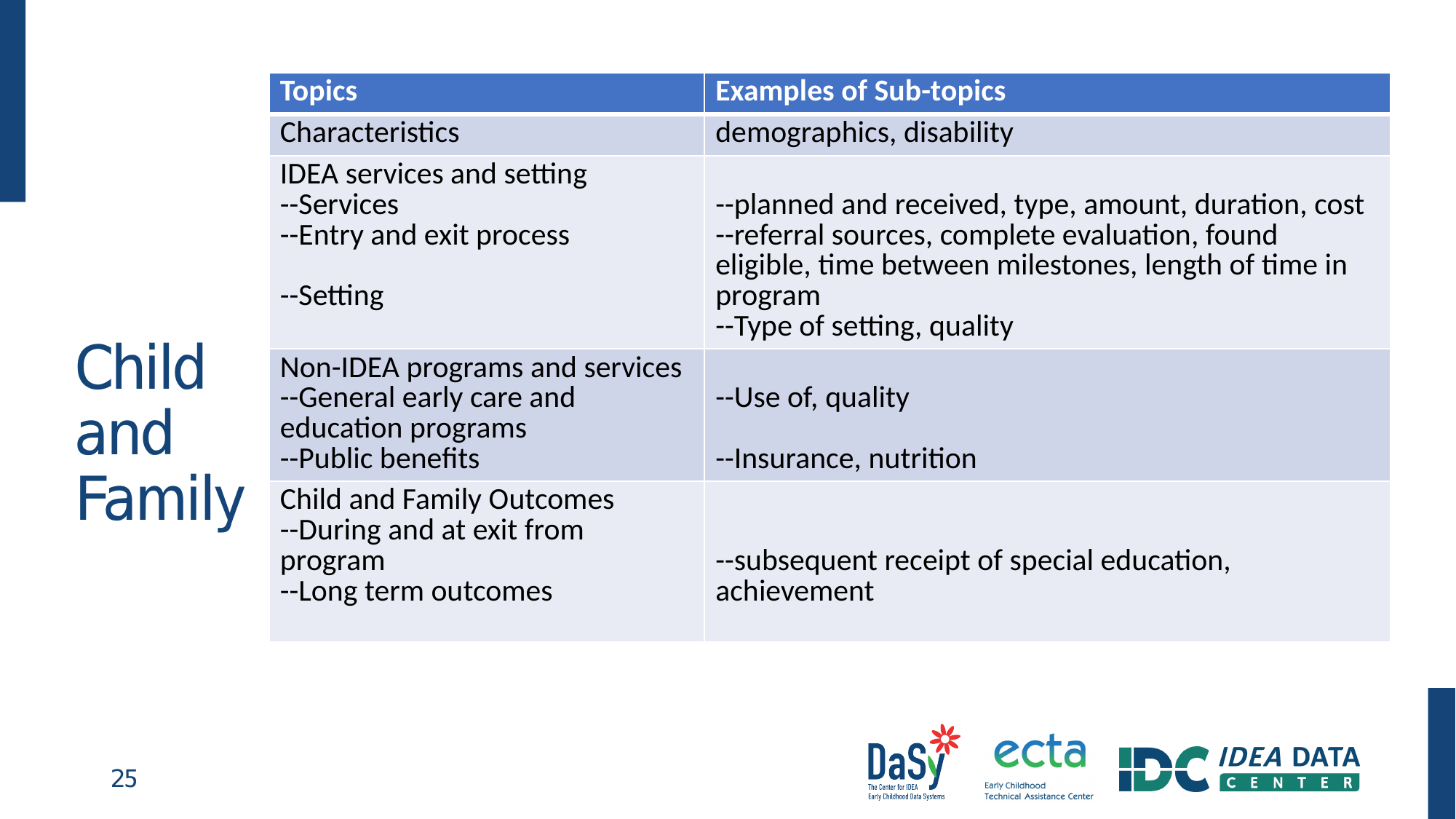

| Topics | Examples of Sub-topics |
| --- | --- |
| Characteristics | demographics, disability |
| IDEA services and setting --Services --Entry and exit process --Setting | --planned and received, type, amount, duration, cost --referral sources, complete evaluation, found eligible, time between milestones, length of time in program --Type of setting, quality |
| Non-IDEA programs and services --General early care and education programs --Public benefits | --Use of, quality --Insurance, nutrition |
| Child and Family Outcomes --During and at exit from program --Long term outcomes | --subsequent receipt of special education, achievement |
# Child and Family